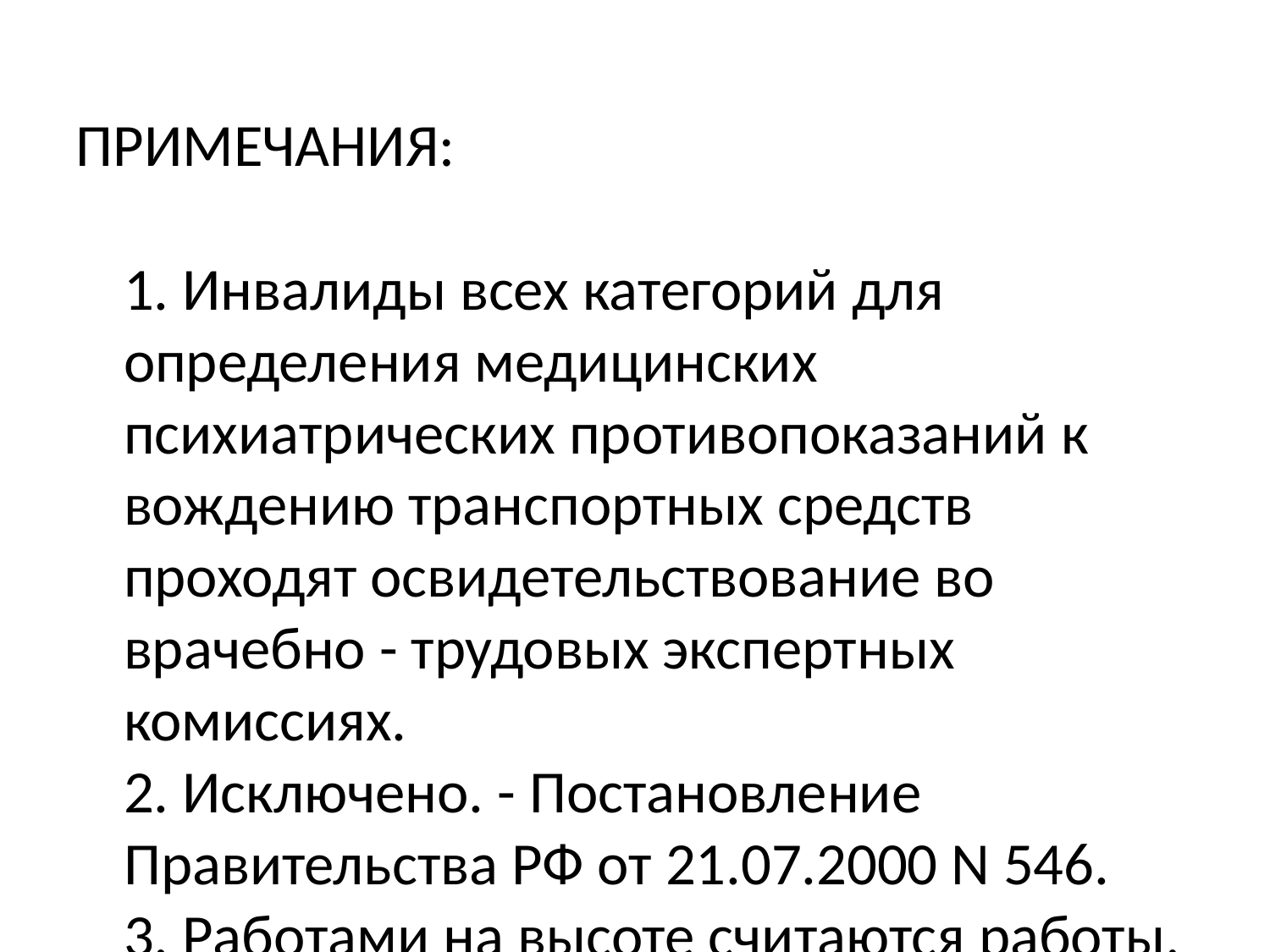

ПРИМЕЧАНИЯ:

	1. Инвалиды всех категорий для определения медицинских психиатрических противопоказаний к вождению транспортных средств проходят освидетельствование во врачебно - трудовых экспертных комиссиях.
	2. Исключено. - Постановление Правительства РФ от 21.07.2000 N 546.
	3. Работами на высоте считаются работы, выполняемые на высоте 1,5 м и более от поверхности грунтового покрытия или рабочего настила и производимые с монтажных приспособлений или непосредственно с элементов конструкций, оборудования, машин и механизмов при их установке, эксплуатации, монтаже и ремонте.
	Верхолазными работами считаются работы, при которых основным средством предохранения от падения с высоты во все моменты работы и передвижения является монтажный пояс.
	4. При наличии эпидемиологических показаний на территории органы здравоохранения по согласованию с соответствующими службами труда и занятости населения могут дополнять перечень предприятий и профессий, а также изменять объем и периодичность психиатрического освидетельствования.
	5. Утратил силу. - Постановление Правительства РФ от 23.09.2002 N 695.